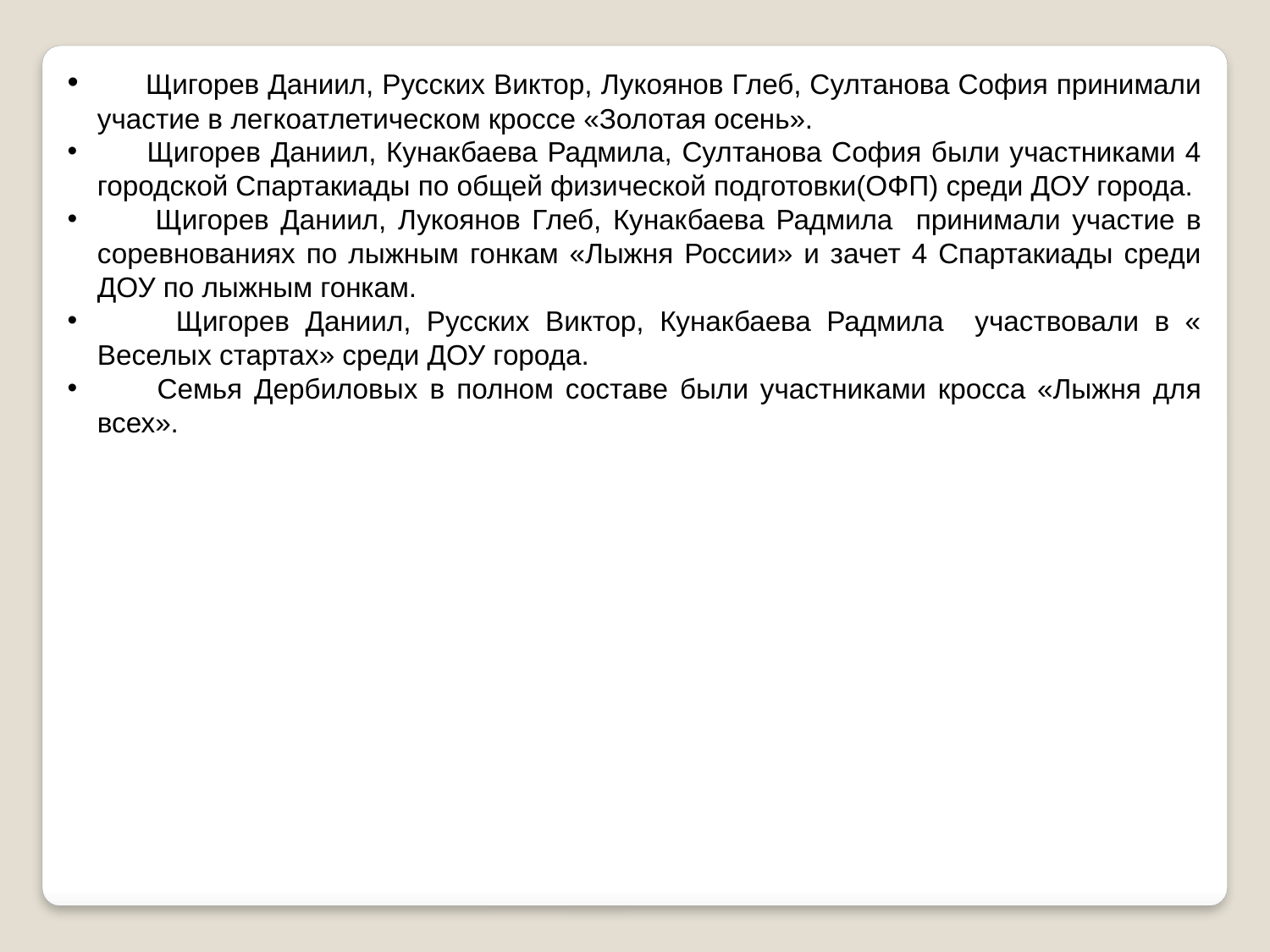

Щигорев Даниил, Русских Виктор, Лукоянов Глеб, Султанова София принимали участие в легкоатлетическом кроссе «Золотая осень».
     Щигорев Даниил, Кунакбаева Радмила, Султанова София были участниками 4 городской Спартакиады по общей физической подготовки(ОФП) среди ДОУ города.
     Щигорев Даниил, Лукоянов Глеб, Кунакбаева Радмила  принимали участие в соревнованиях по лыжным гонкам «Лыжня России» и зачет 4 Спартакиады среди ДОУ по лыжным гонкам.
     Щигорев Даниил, Русских Виктор, Кунакбаева Радмила  участвовали в « Веселых стартах» среди ДОУ города.
     Семья Дербиловых в полном составе были участниками кросса «Лыжня для всех».